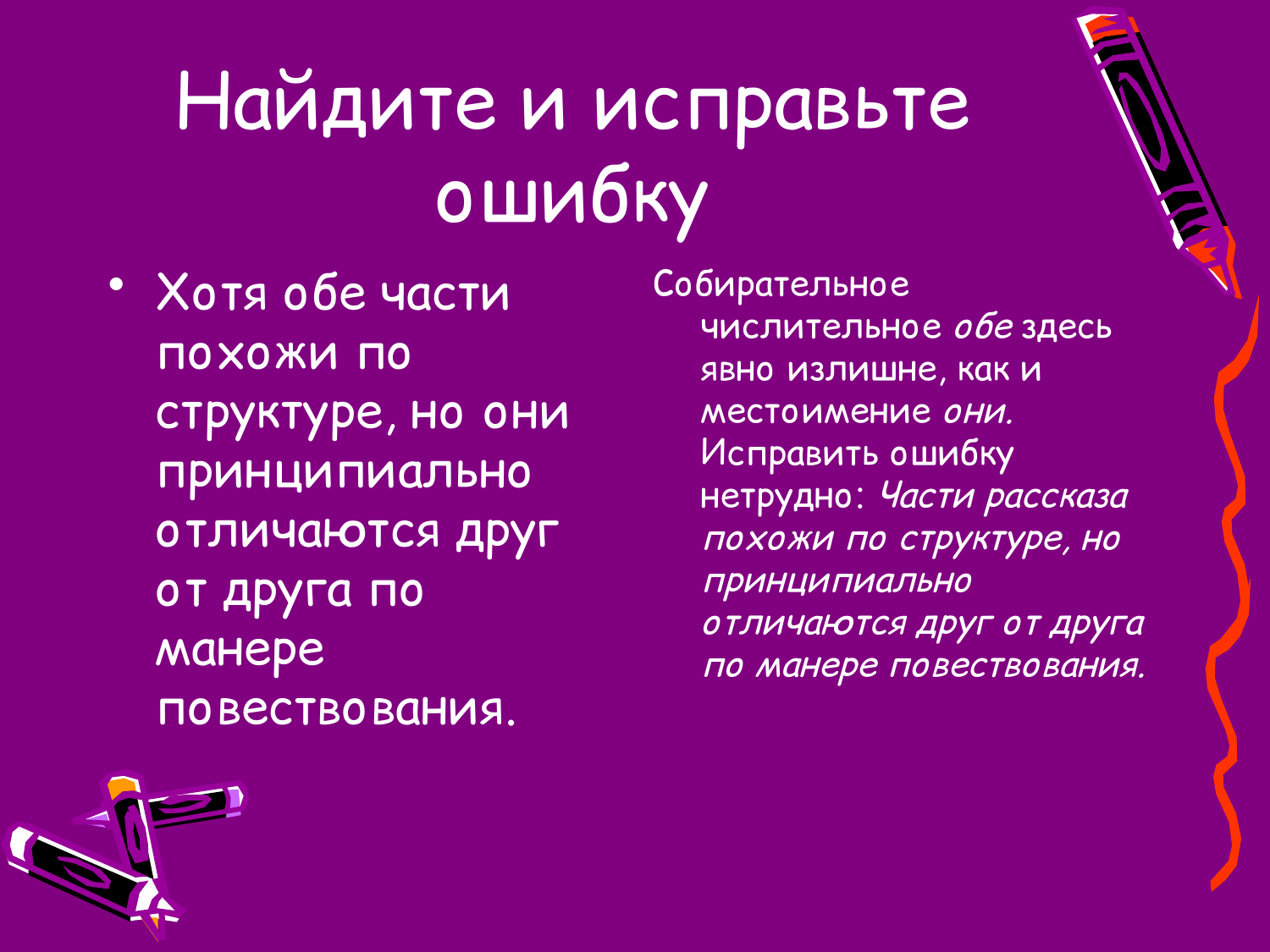

# Найдите и исправьте ошибку
Хотя обе части похожи по структуре, но они принципиально отличаются друг от друга по манере повествования.

Собирательное числительное обе здесь явно излишне, как и местоимение они. Исправить ошибку нетрудно: Части рассказа похожи по структуре, но принципиально отличаются друг от друга по манере повествования.